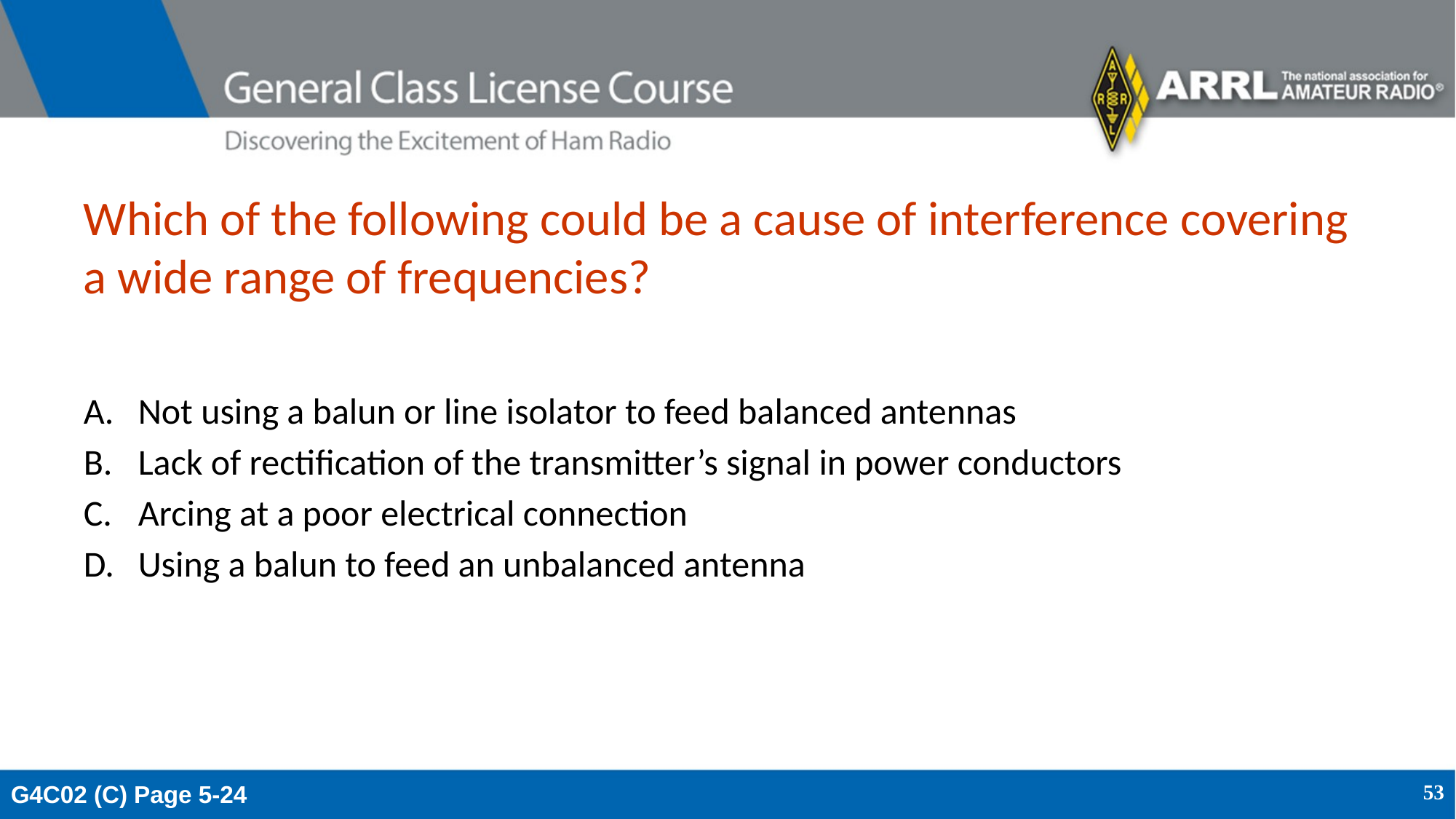

# Which of the following could be a cause of interference covering a wide range of frequencies?
Not using a balun or line isolator to feed balanced antennas
Lack of rectification of the transmitter’s signal in power conductors
Arcing at a poor electrical connection
Using a balun to feed an unbalanced antenna
G4C02 (C) Page 5-24
53